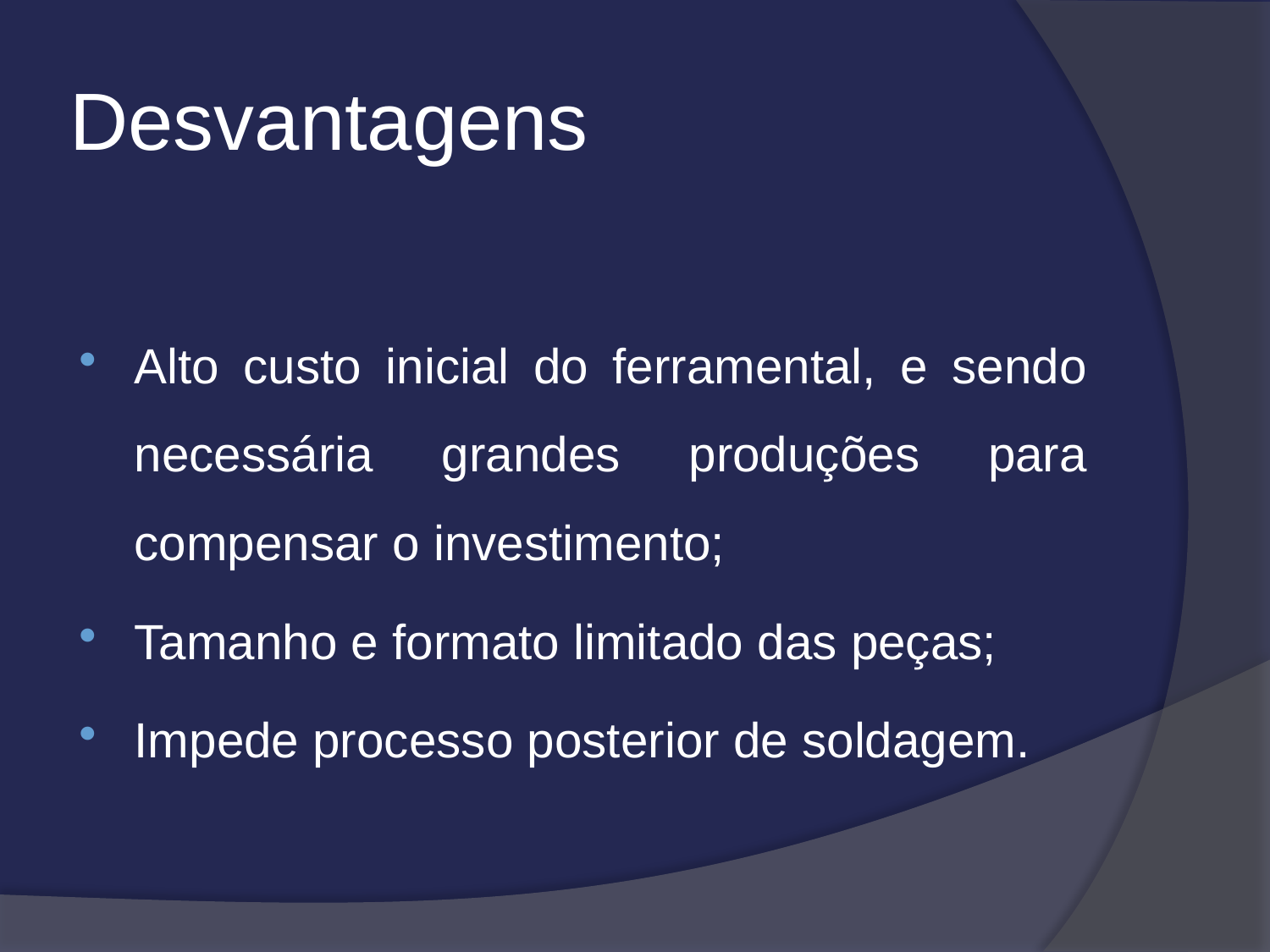

# Desvantagens
Alto custo inicial do ferramental, e sendo necessária grandes produções para compensar o investimento;
Tamanho e formato limitado das peças;
Impede processo posterior de soldagem.